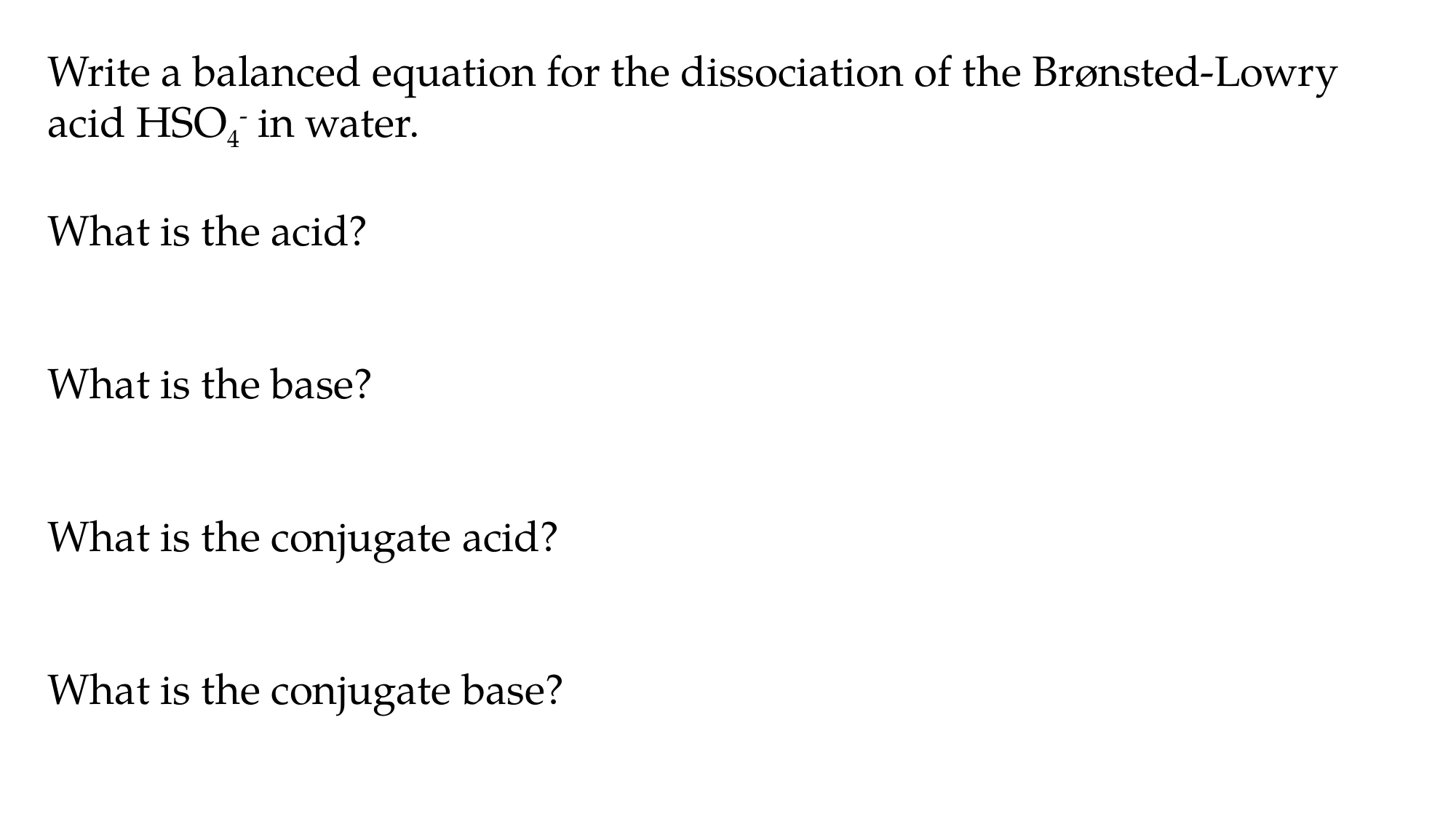

Write a balanced equation for the dissociation of the Brønsted-Lowry acid HSO4- in water.

What is the acid?

What is the base?

What is the conjugate acid?

What is the conjugate base?